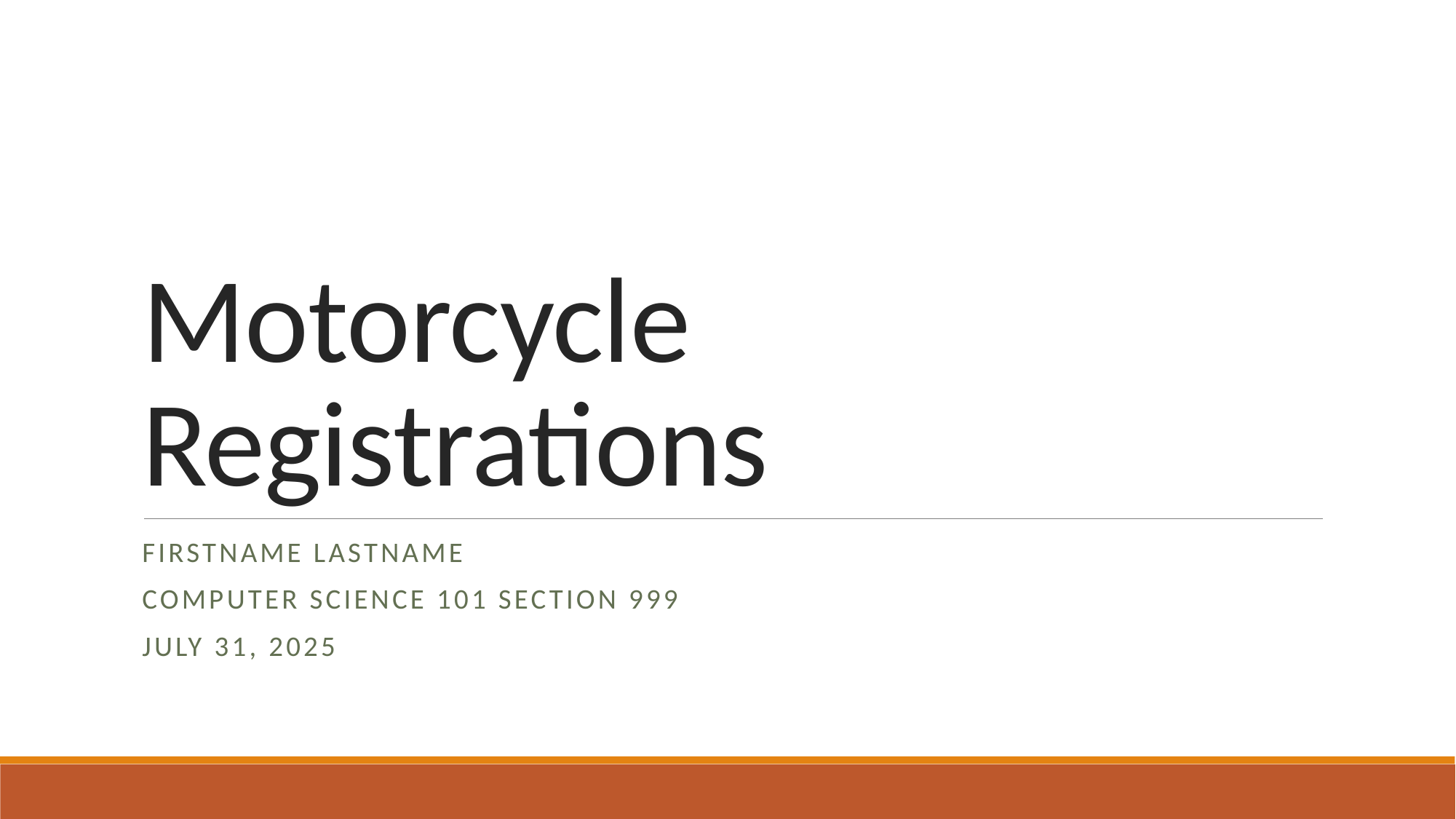

# Motorcycle Registrations
Firstname Lastname
Computer Science 101 Section 999
July 31, 2025